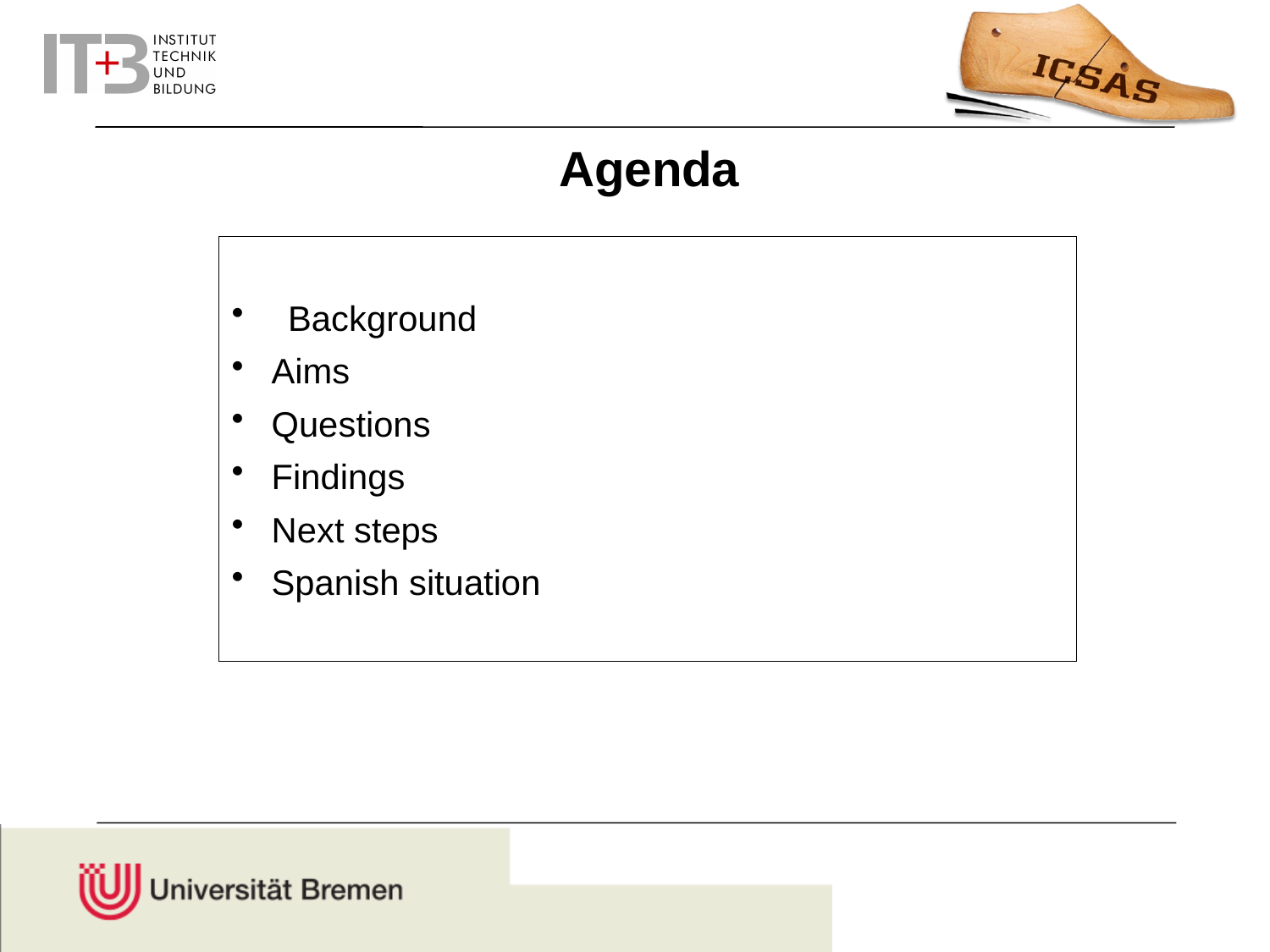

Agenda

 	Background
 Aims
 Questions
 Findings
 Next steps
 Spanish situation